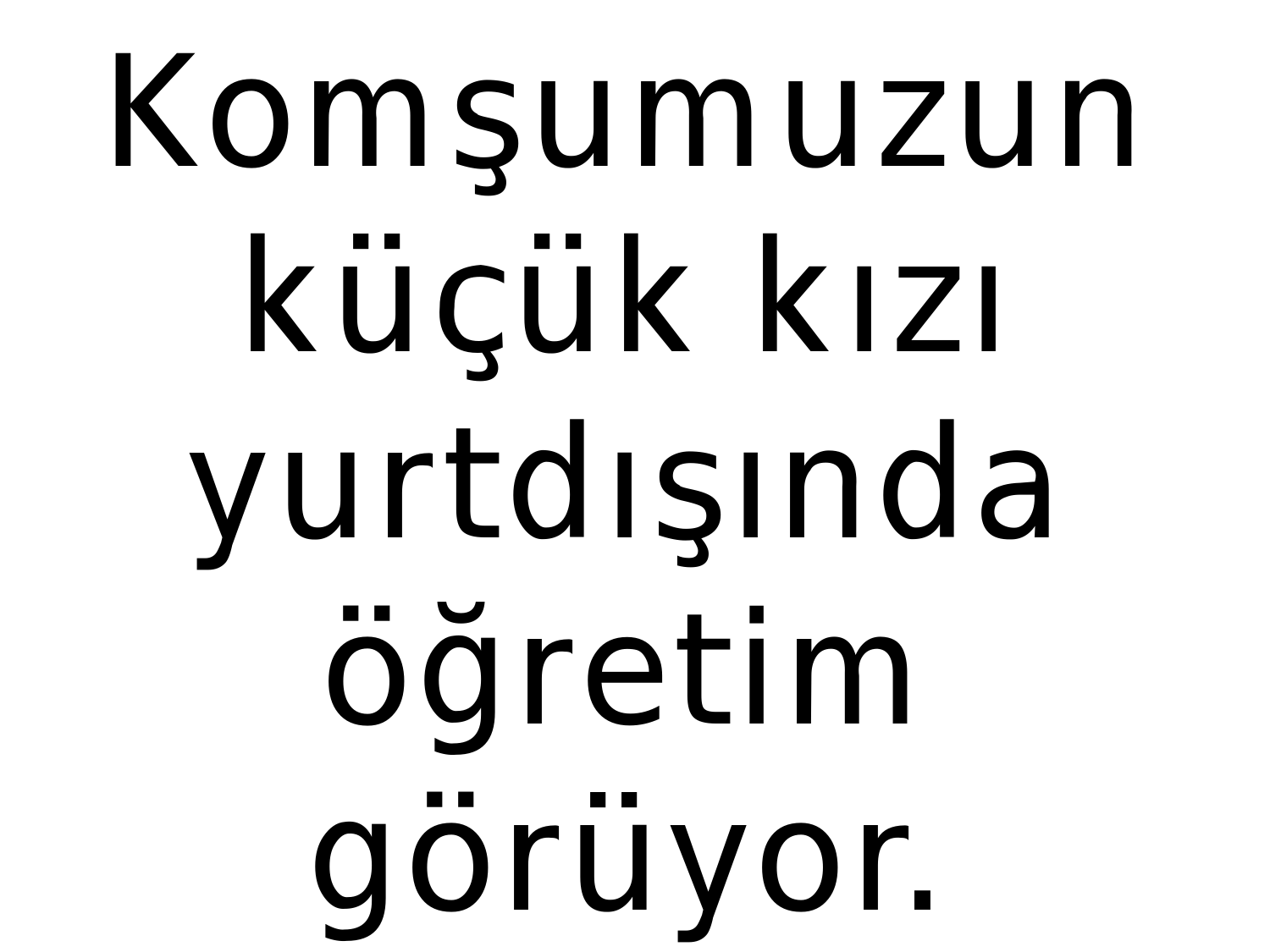

# Komşumuzun küçük kızı yurtdışında öğretim görüyor.